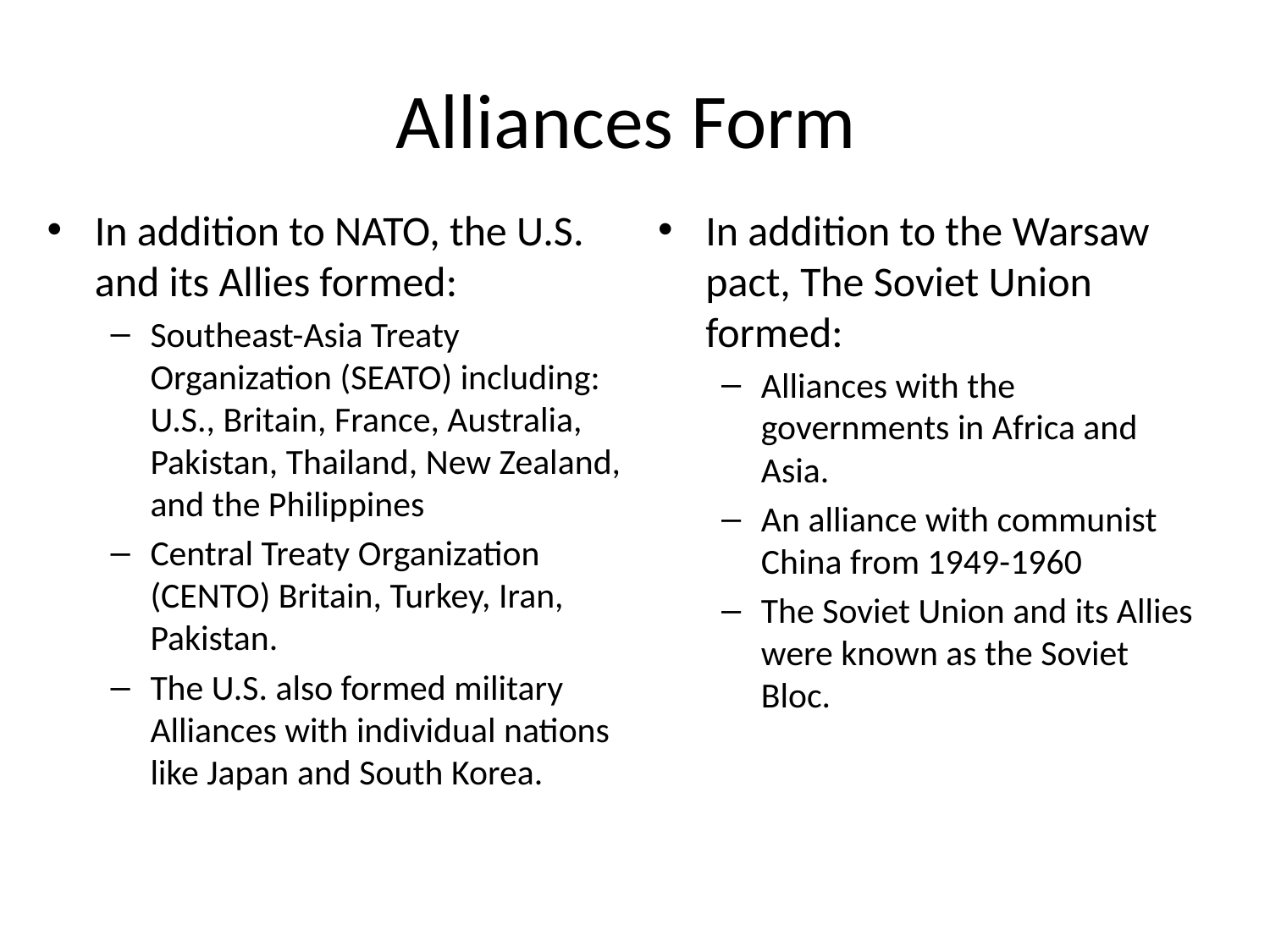

# Alliances Form
In addition to NATO, the U.S. and its Allies formed:
Southeast-Asia Treaty Organization (SEATO) including: U.S., Britain, France, Australia, Pakistan, Thailand, New Zealand, and the Philippines
Central Treaty Organization (CENTO) Britain, Turkey, Iran, Pakistan.
The U.S. also formed military Alliances with individual nations like Japan and South Korea.
In addition to the Warsaw pact, The Soviet Union formed:
Alliances with the governments in Africa and Asia.
An alliance with communist China from 1949-1960
The Soviet Union and its Allies were known as the Soviet Bloc.